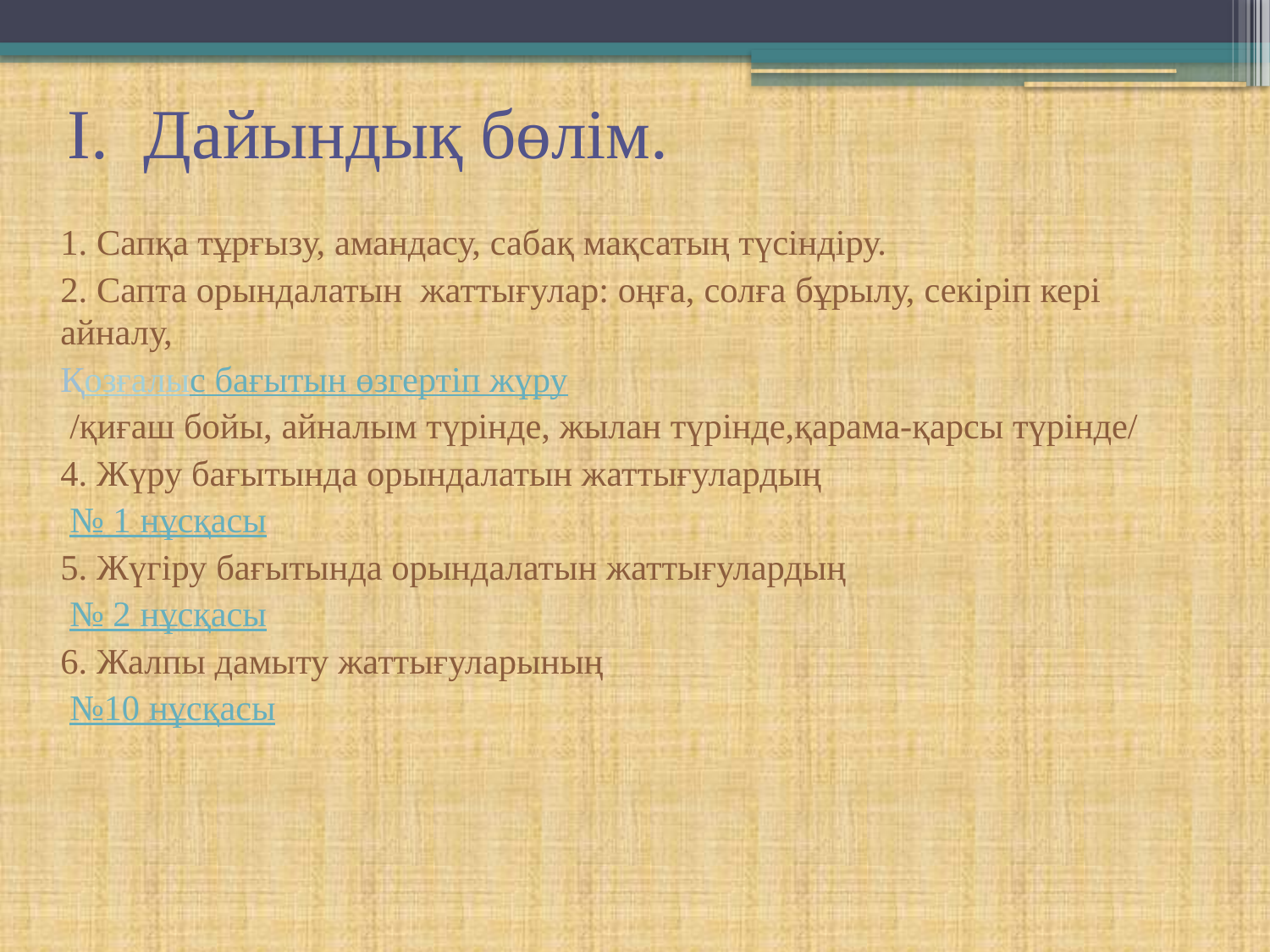

# І.  Дайындық бөлім.

1. Сапқа тұрғызу, амандасу, сабақ мақсатың түсіндіру.
2. Сапта орындалатын  жаттығулар: оңға, солға бұрылу, секіріп кері айналу,
Қозғалыс бағытын өзгертіп жүру
 /қиғаш бойы, айналым түрінде, жылан түрінде,қарама-қарсы түрінде/
4. Жүру бағытында орындалатын жаттығулардың
	 № 1 нұсқасы
5. Жүгіру бағытында орындалатын жаттығулардың
	 № 2 нұсқасы
6. Жалпы дамыту жаттығуларының
	 №10 нұсқасы